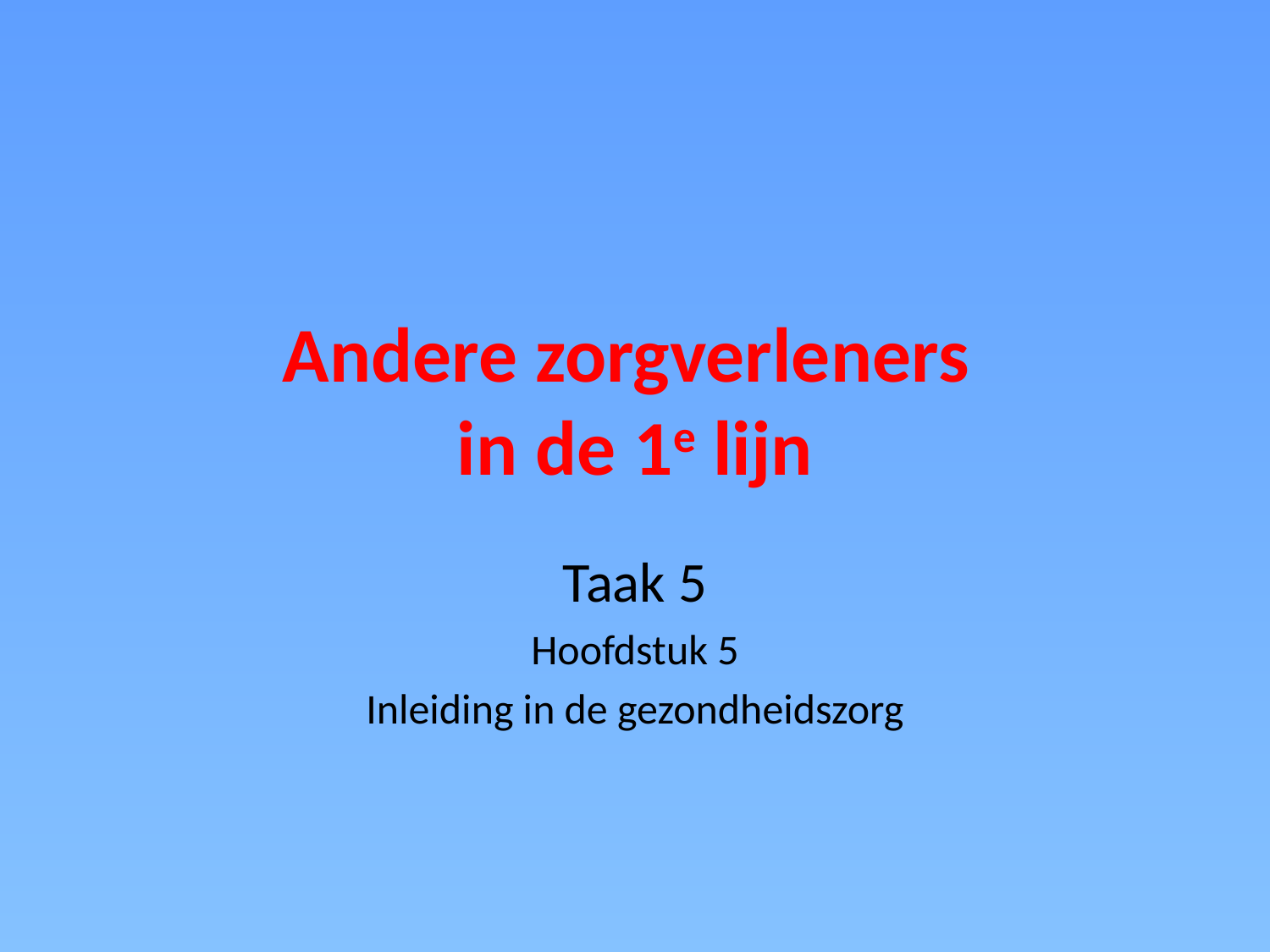

# Andere zorgverleners in de 1e lijn
Taak 5
Hoofdstuk 5
Inleiding in de gezondheidszorg